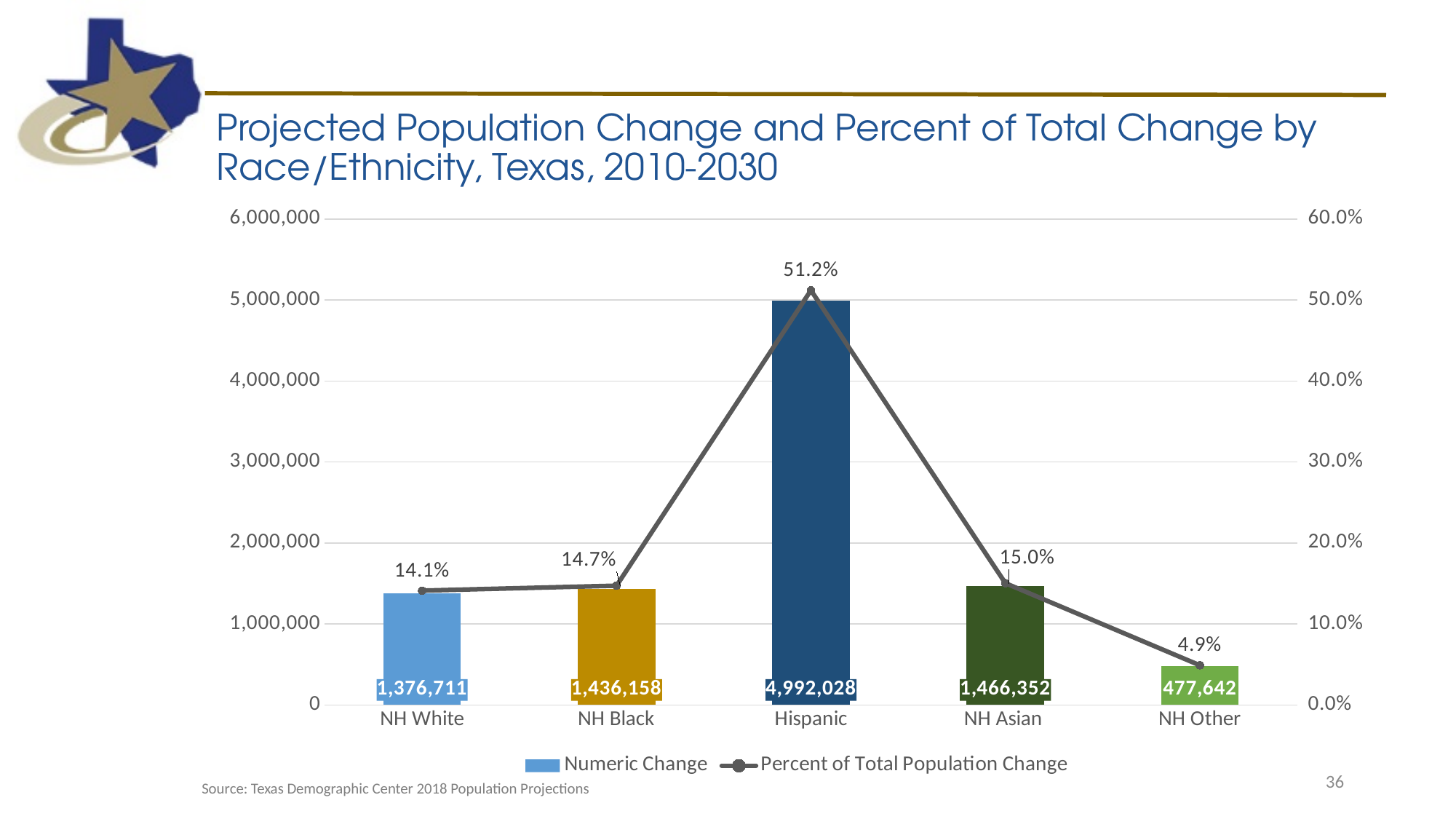

Projected Population Change and Percent of Total Change by Race/Ethnicity, Texas, 2010-2030

### Chart

| Category | Numeric Change | Percent of Total Population Change |
|---|---|---|
| NH White | 1376711.0 | 0.14121719075533823 |
| NH Black | 1436158.0 | 0.14731501254860682 |
| Hispanic | 4992028.0 | 0.5120611154643128 |
| NH Asian  | 1466352.0 | 0.15041218534497924 |
| NH Other | 477642.0 | 0.04899449588676291 |
36
Source: Texas Demographic Center 2018 Population Projections